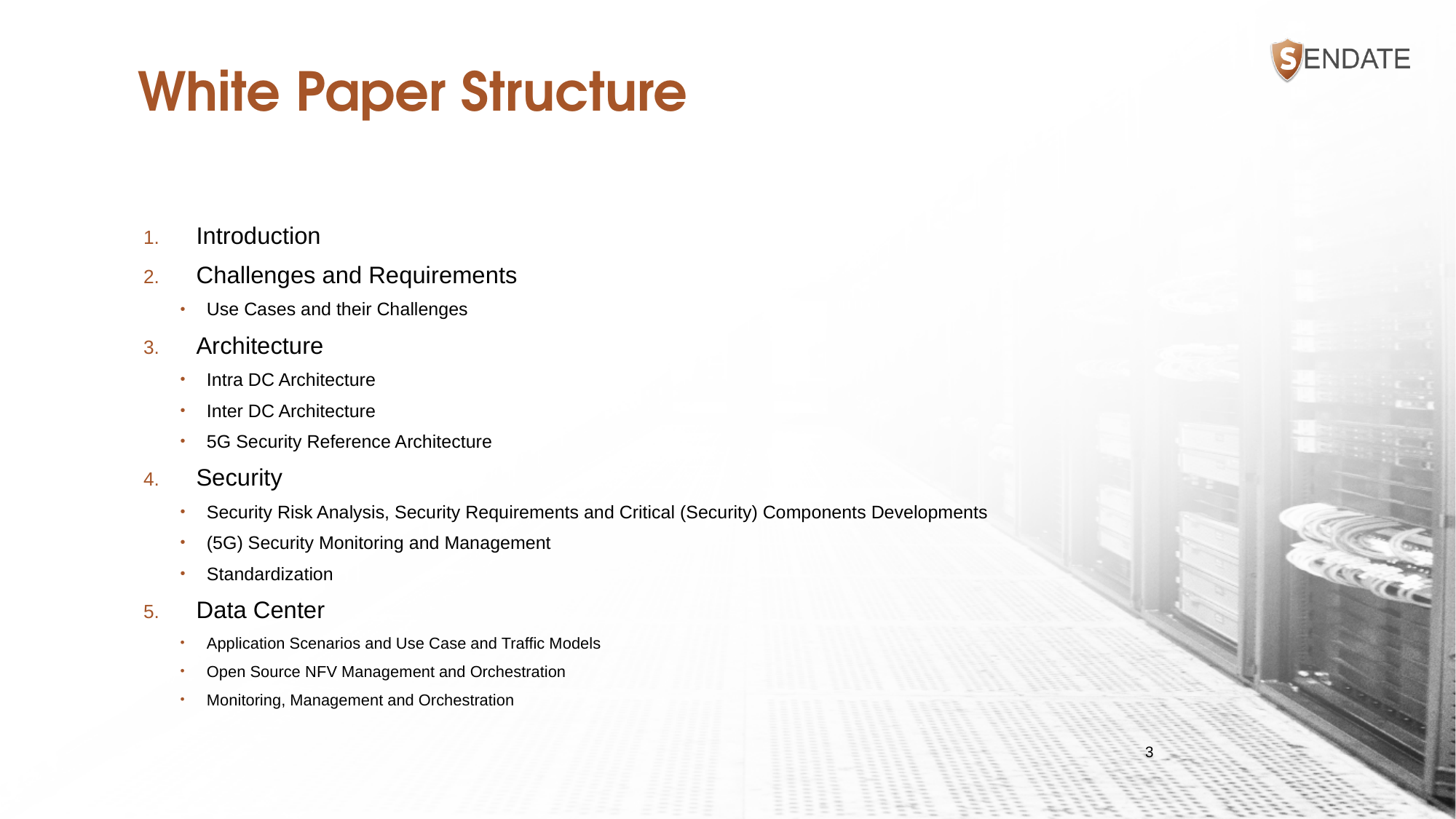

# White Paper Structure
Introduction
Challenges and Requirements
Use Cases and their Challenges
Architecture
Intra DC Architecture
Inter DC Architecture
5G Security Reference Architecture
Security
Security Risk Analysis, Security Requirements and Critical (Security) Components Developments
(5G) Security Monitoring and Management
Standardization
Data Center
Application Scenarios and Use Case and Traffic Models
Open Source NFV Management and Orchestration
Monitoring, Management and Orchestration

3